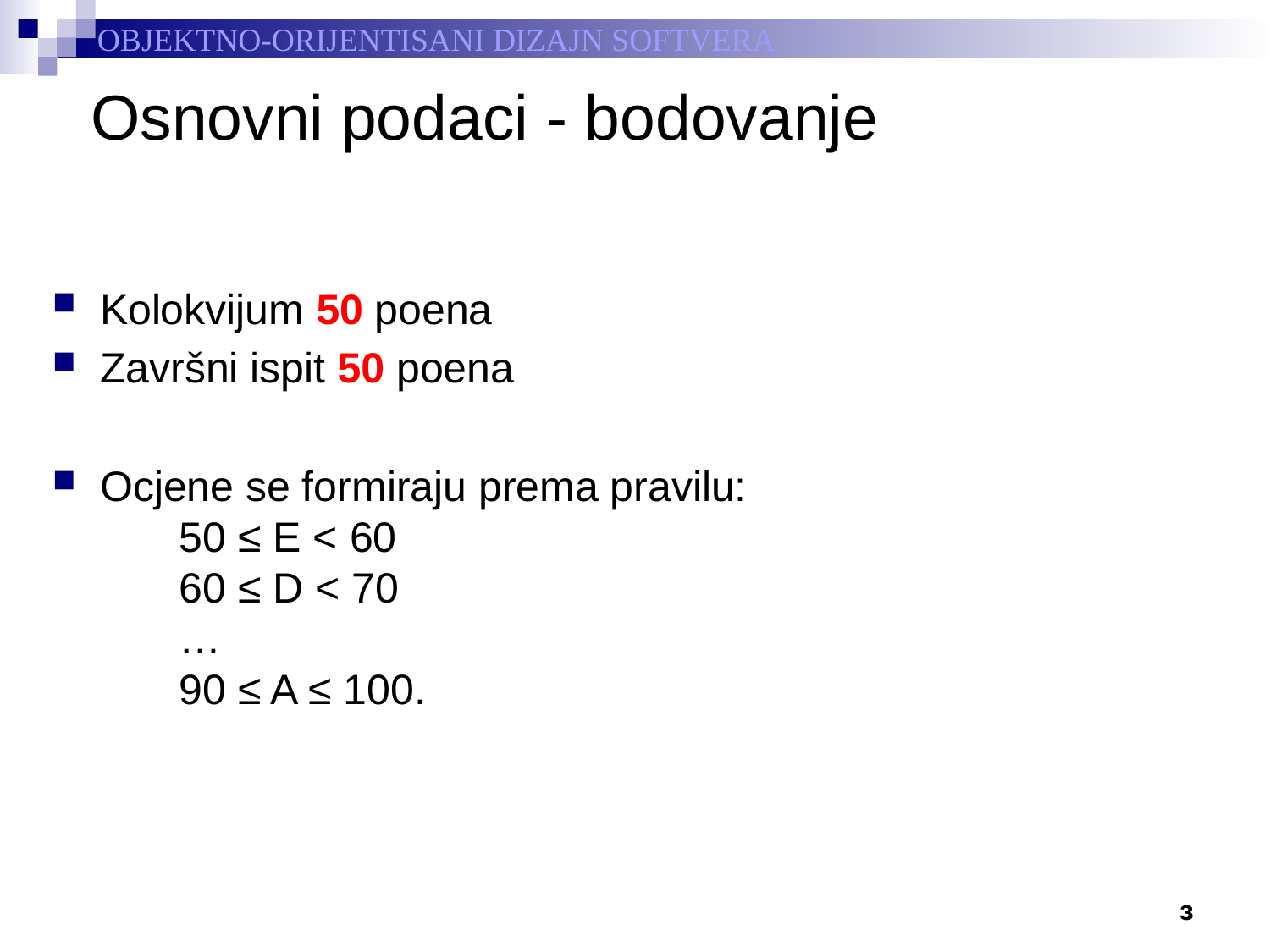

# Osnovni podaci - bodovanje
Kolokvijum 50 poena
Završni ispit 50 poena

Ocjene se formiraju prema pravilu:
	50 ≤ E < 60
	60 ≤ D < 70
	…
	90 ≤ A ≤ 100.
3